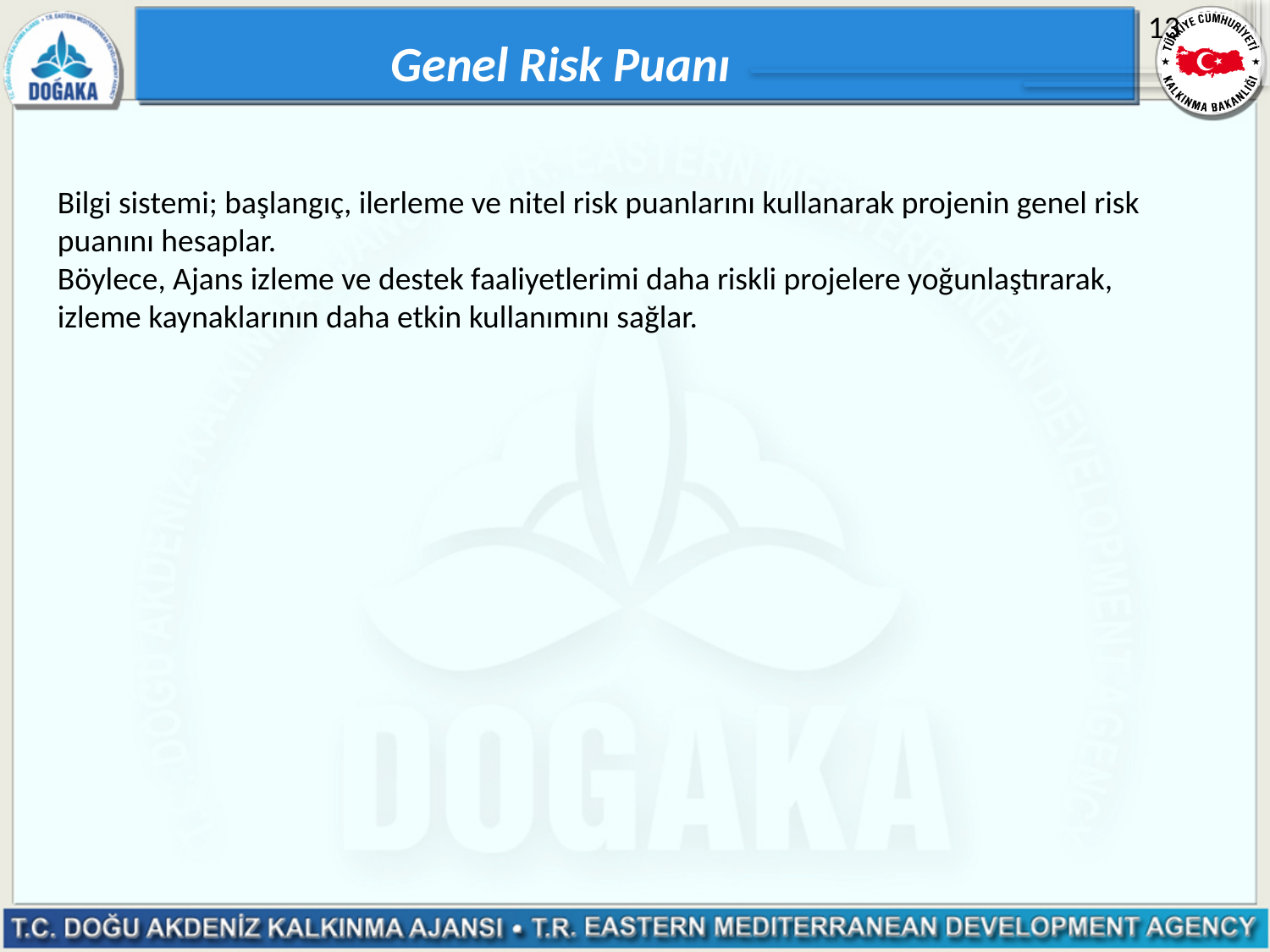

13
Genel Risk Puanı
Bilgi sistemi; başlangıç, ilerleme ve nitel risk puanlarını kullanarak projenin genel risk puanını hesaplar.
Böylece, Ajans izleme ve destek faaliyetlerimi daha riskli projelere yoğunlaştırarak, izleme kaynaklarının daha etkin kullanımını sağlar.